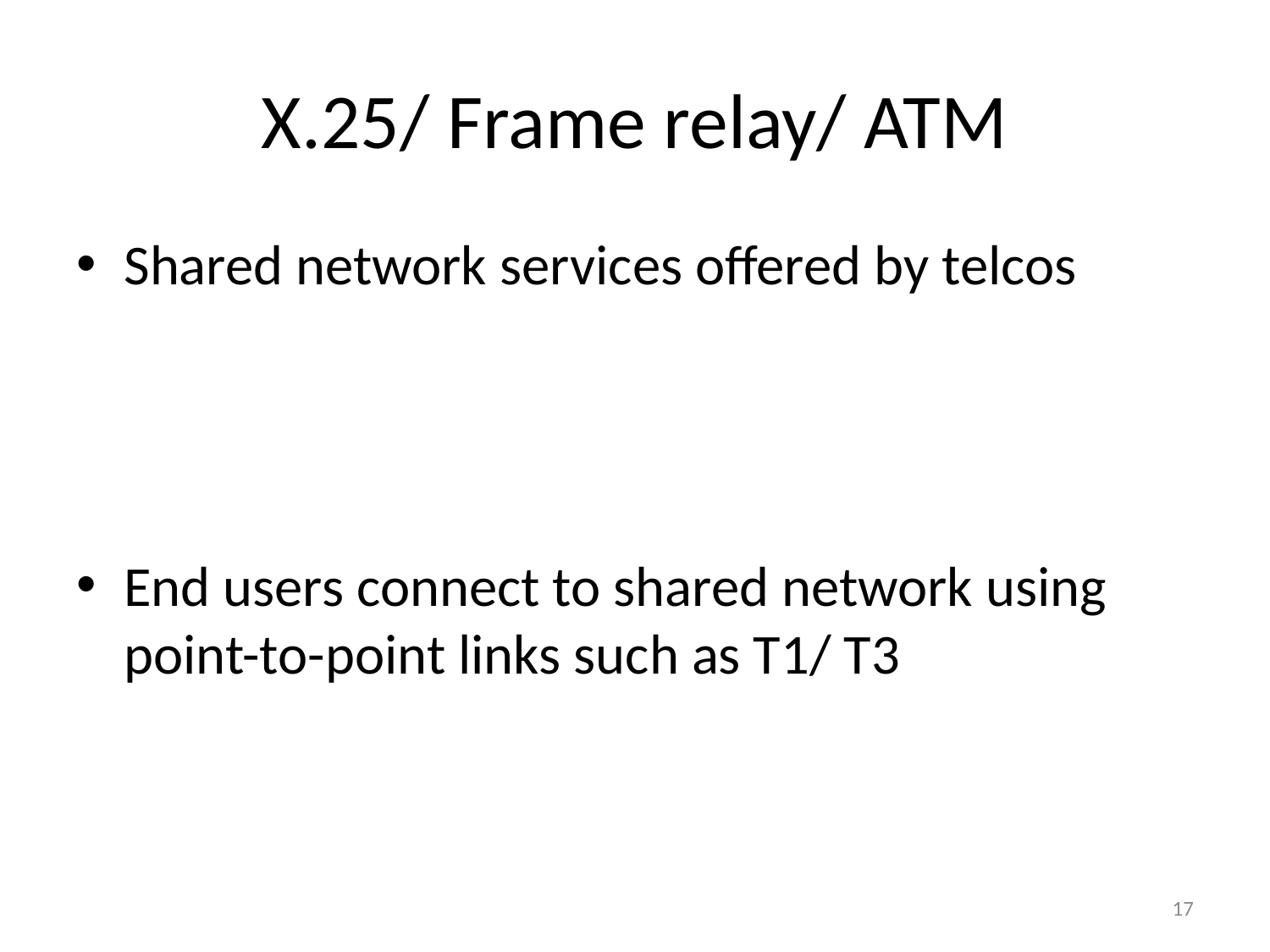

# X.25/ Frame relay/ ATM
Shared network services offered by telcos

End users connect to shared network using point-to-point links such as T1/ T3
17